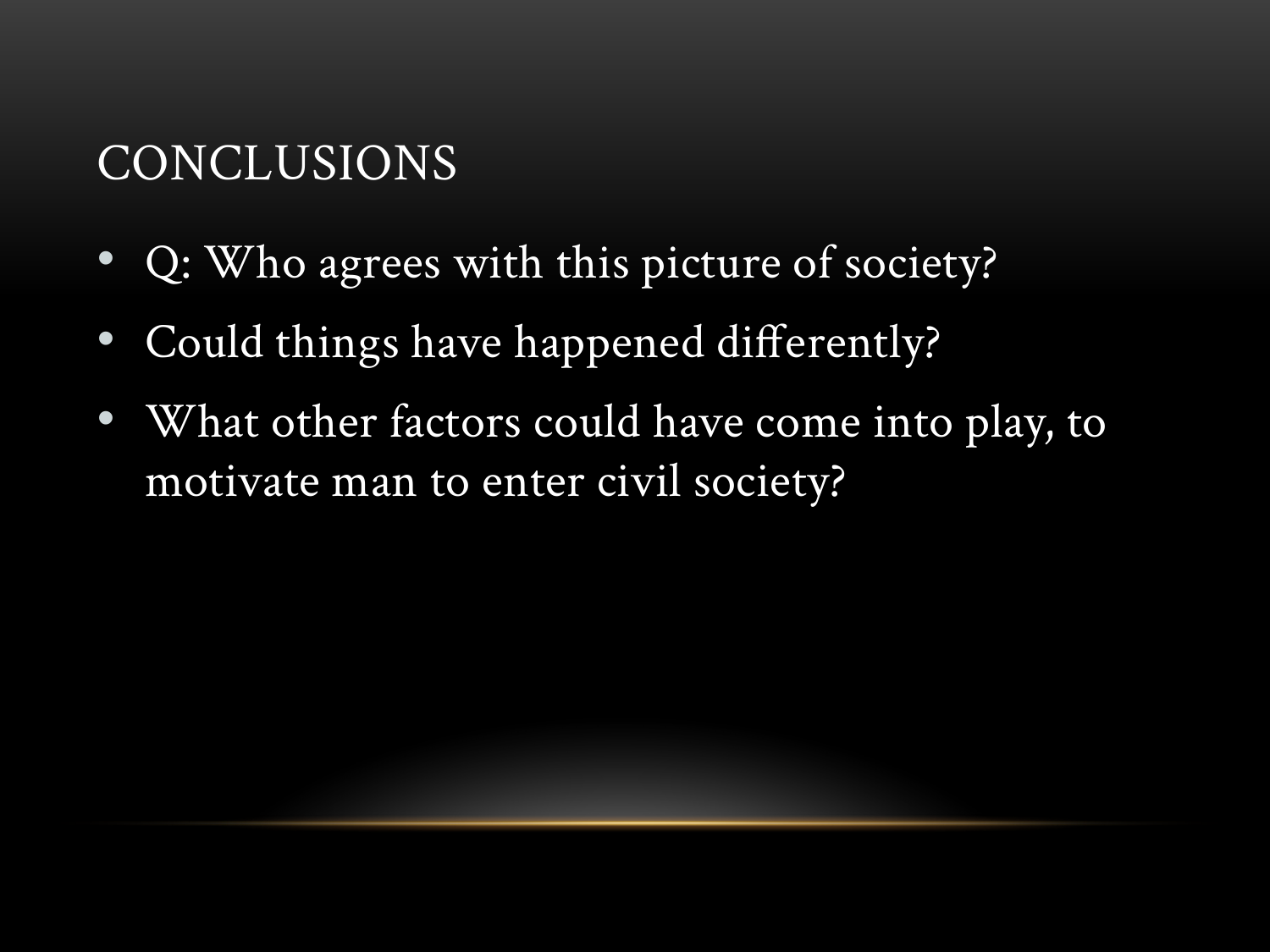

# Conclusions
Q: Who agrees with this picture of society?
Could things have happened differently?
What other factors could have come into play, to motivate man to enter civil society?